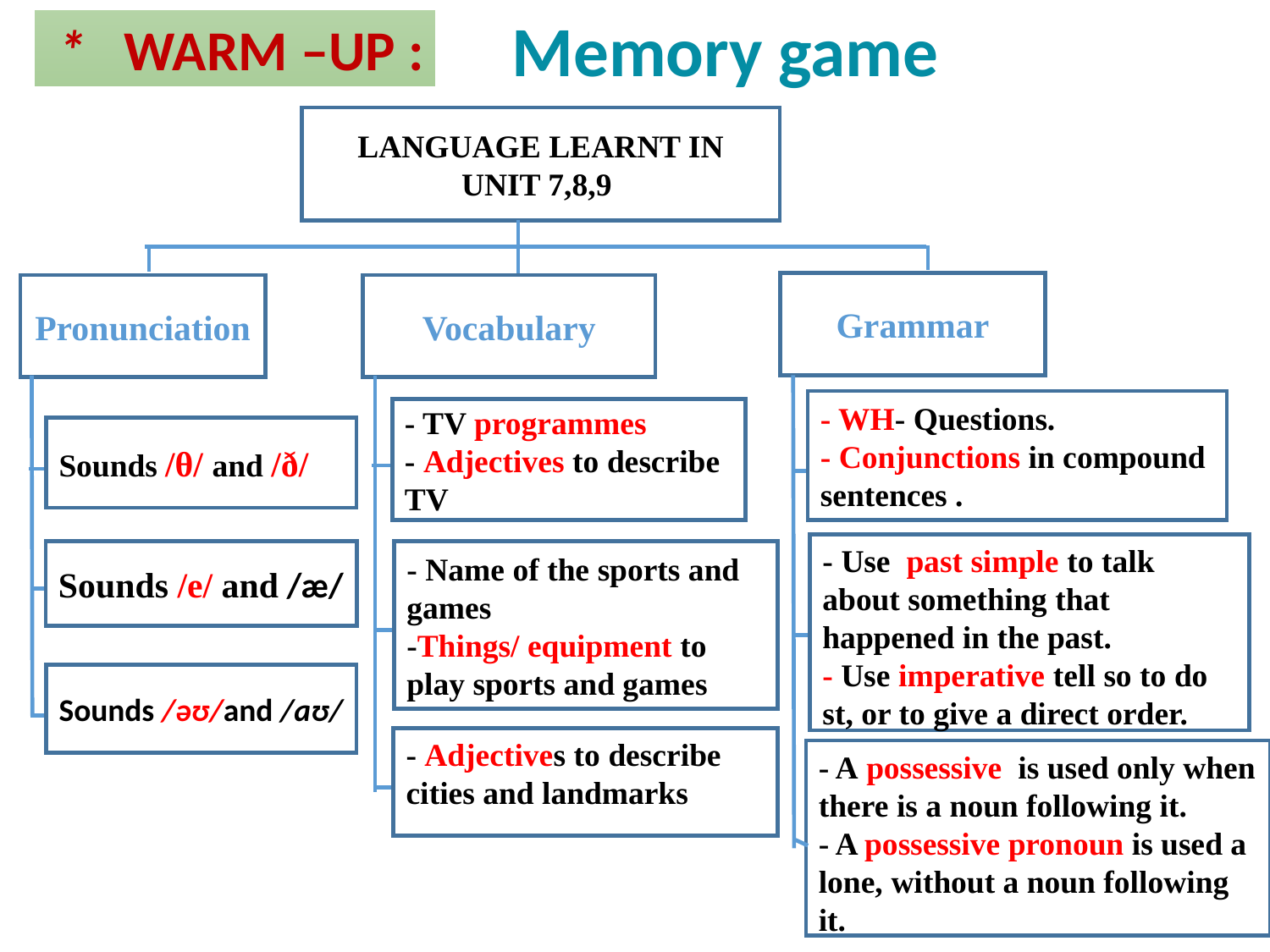

Memory game
 *   WARM –UP :
LANGUAGE LEARNT IN
UNIT 7,8,9
Grammar
Pronunciation
Vocabulary
- WH- Questions.
- Conjunctions in compound sentences .

- TV programmes
- Adjectives to describe
TV

Sounds /θ/ and /ð/

- Use  past simple to talk about something that happened in the past.
- Use imperative tell so to do st, or to give a direct order.
Sounds /e/ and /æ/
- Name of the sports and games
-Things/ equipment to play sports and games
Sounds /əʊ/and /aʊ/
- Adjectives to describe cities and landmarks
- A possessive  is used only when there is a noun following it.
- A possessive pronoun is used a lone, without a noun following it.